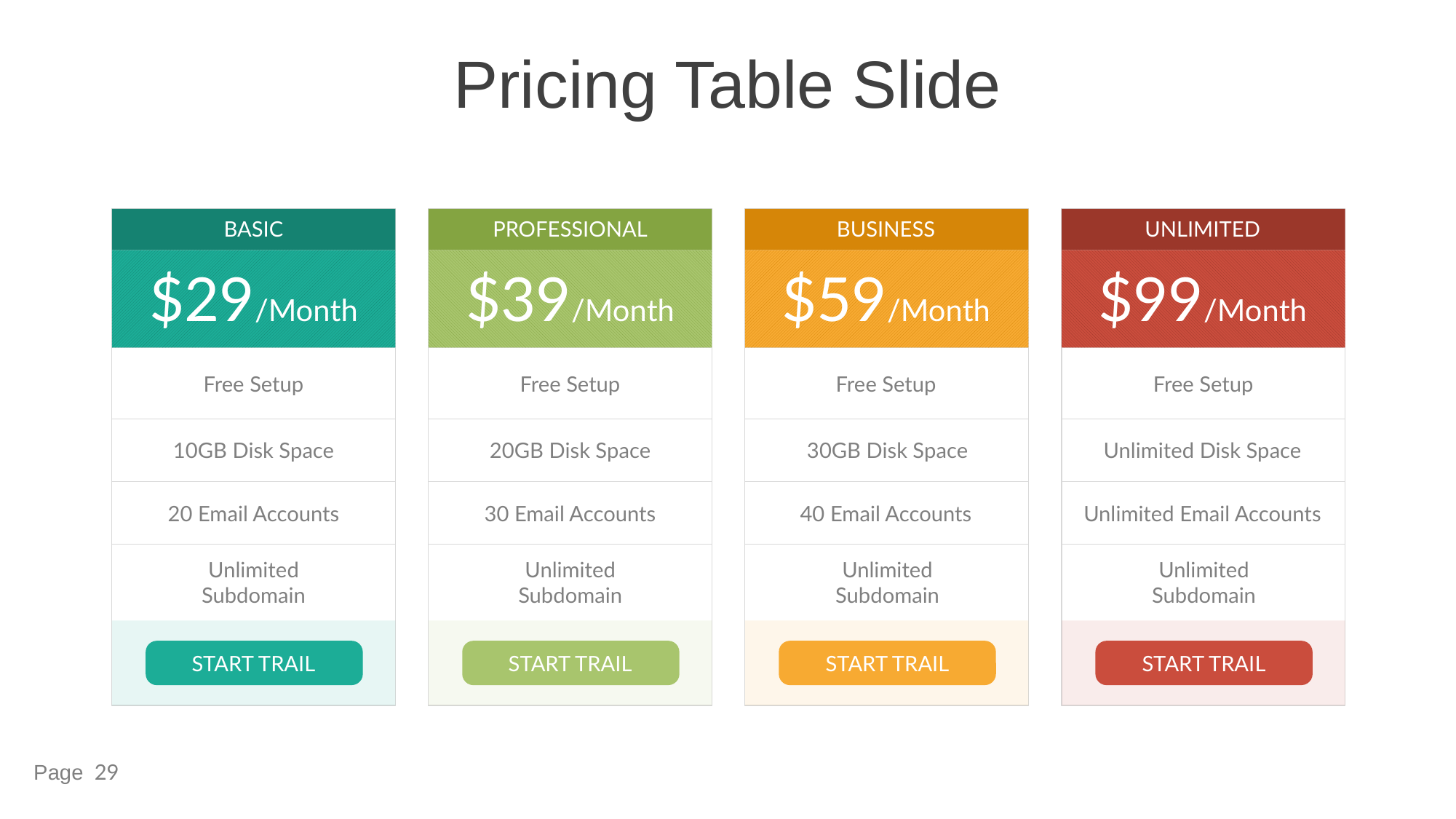

Pricing Table Slide

BASIC

$29/Month
Free Setup
10GB Disk Space
20 Email Accounts
Unlimited
Subdomain

START TRAIL

PROFESSIONAL

$39/Month
Free Setup
20GB Disk Space
30 Email Accounts
Unlimited
Subdomain

START TRAIL

BUSINESS

$59/Month
Free Setup
30GB Disk Space
40 Email Accounts
Unlimited
Subdomain

START TRAIL

UNLIMITED

$99/Month
Free Setup
Unlimited Disk Space
Unlimited Email Accounts
Unlimited
Subdomain

START TRAIL